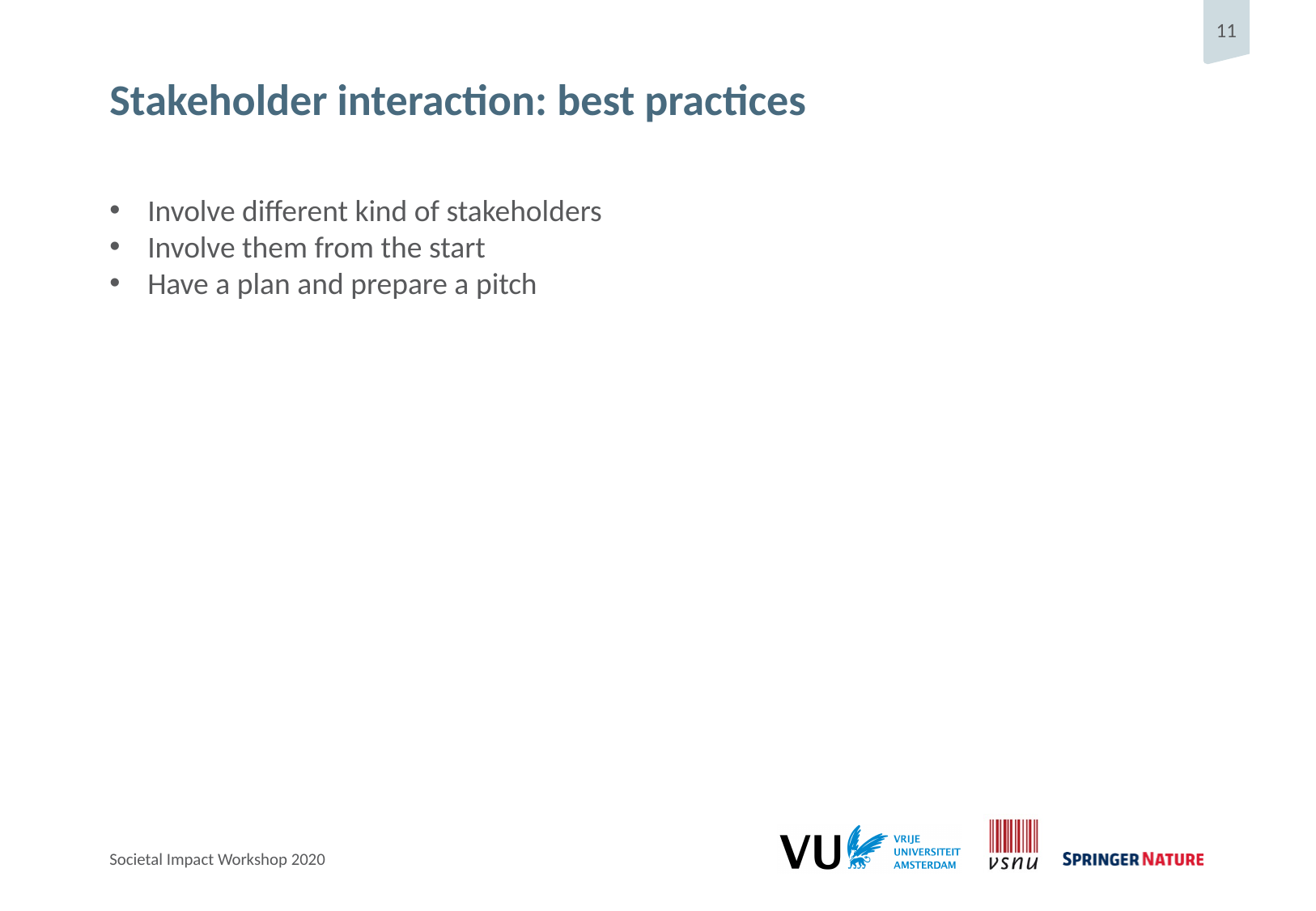

# Stakeholder interaction: best practices
Involve different kind of stakeholders
Involve them from the start
Have a plan and prepare a pitch